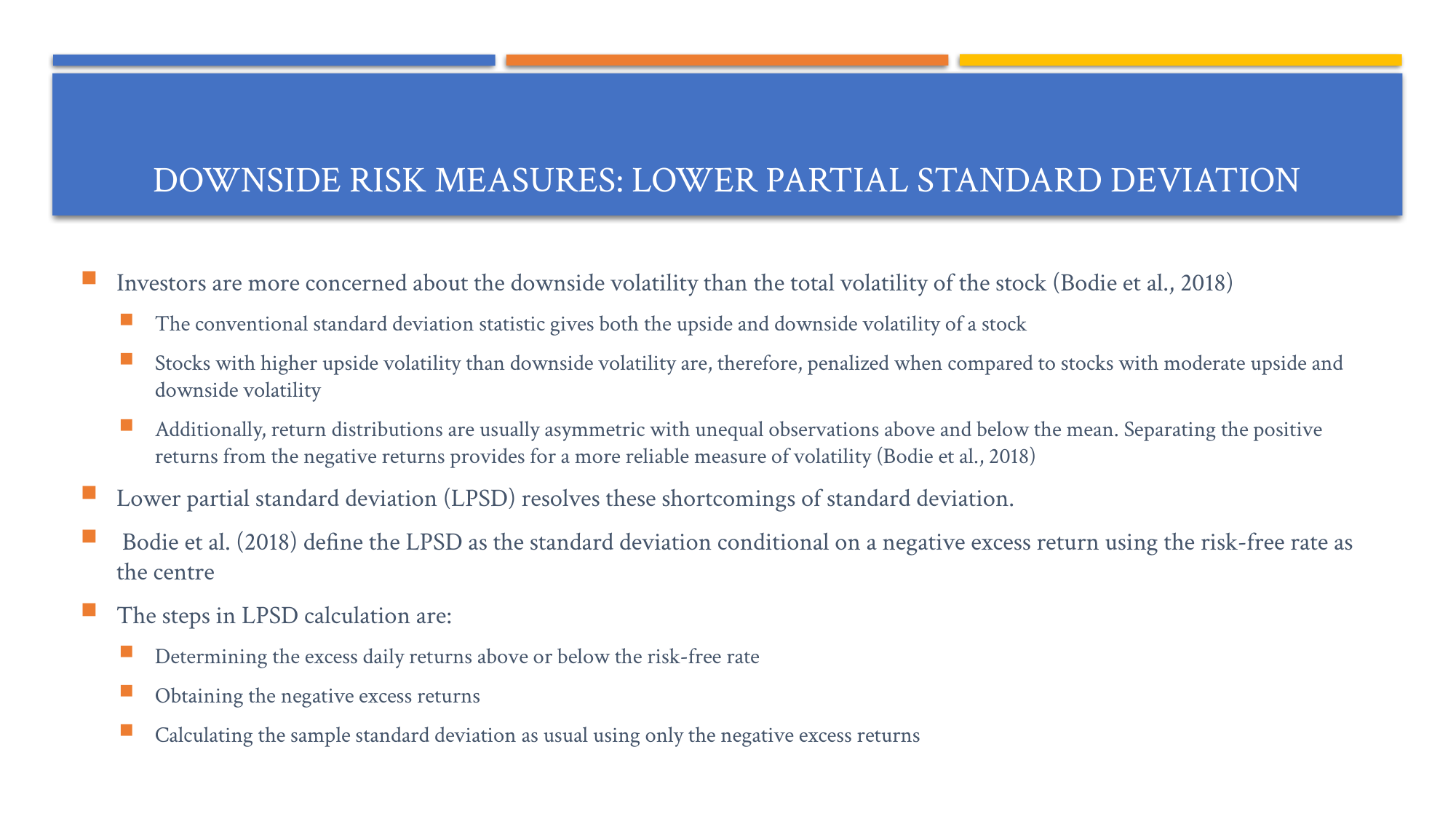

# DOWNSIDE RISK MEASURES: LOWER PARTIAL STANDARD DEVIATION
Investors are more concerned about the downside volatility than the total volatility of the stock (Bodie et al., 2018)
The conventional standard deviation statistic gives both the upside and downside volatility of a stock
Stocks with higher upside volatility than downside volatility are, therefore, penalized when compared to stocks with moderate upside and downside volatility
Additionally, return distributions are usually asymmetric with unequal observations above and below the mean. Separating the positive returns from the negative returns provides for a more reliable measure of volatility (Bodie et al., 2018)
Lower partial standard deviation (LPSD) resolves these shortcomings of standard deviation.
 Bodie et al. (2018) define the LPSD as the standard deviation conditional on a negative excess return using the risk-free rate as the centre
The steps in LPSD calculation are:
Determining the excess daily returns above or below the risk-free rate
Obtaining the negative excess returns
Calculating the sample standard deviation as usual using only the negative excess returns